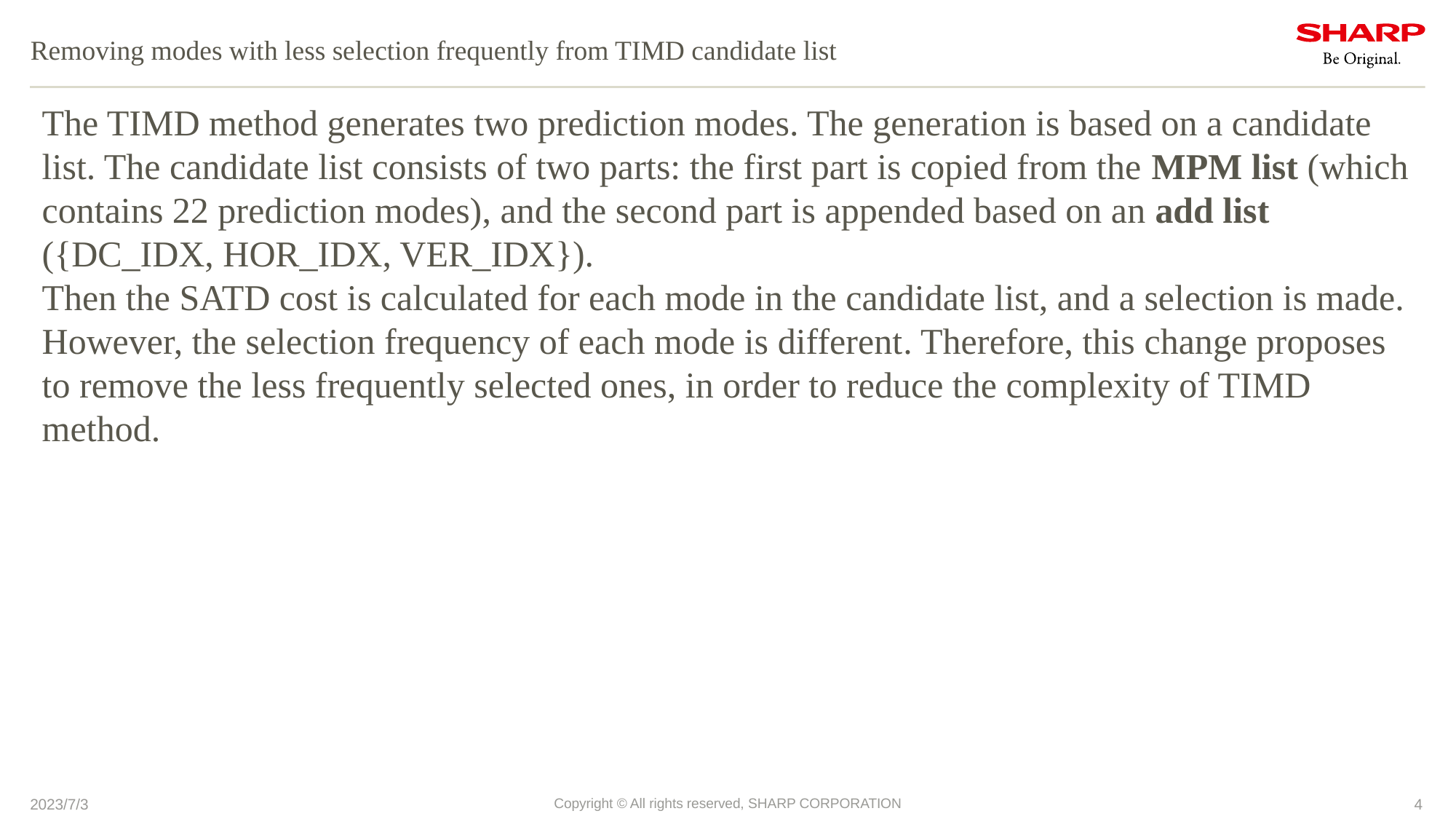

# Removing modes with less selection frequently from TIMD candidate list
The TIMD method generates two prediction modes. The generation is based on a candidate list. The candidate list consists of two parts: the first part is copied from the MPM list (which contains 22 prediction modes), and the second part is appended based on an add list ({DC_IDX, HOR_IDX, VER_IDX}).
Then the SATD cost is calculated for each mode in the candidate list, and a selection is made. However, the selection frequency of each mode is different. Therefore, this change proposes to remove the less frequently selected ones, in order to reduce the complexity of TIMD method.
2023/7/3
Copyright © All rights reserved, SHARP CORPORATION
4